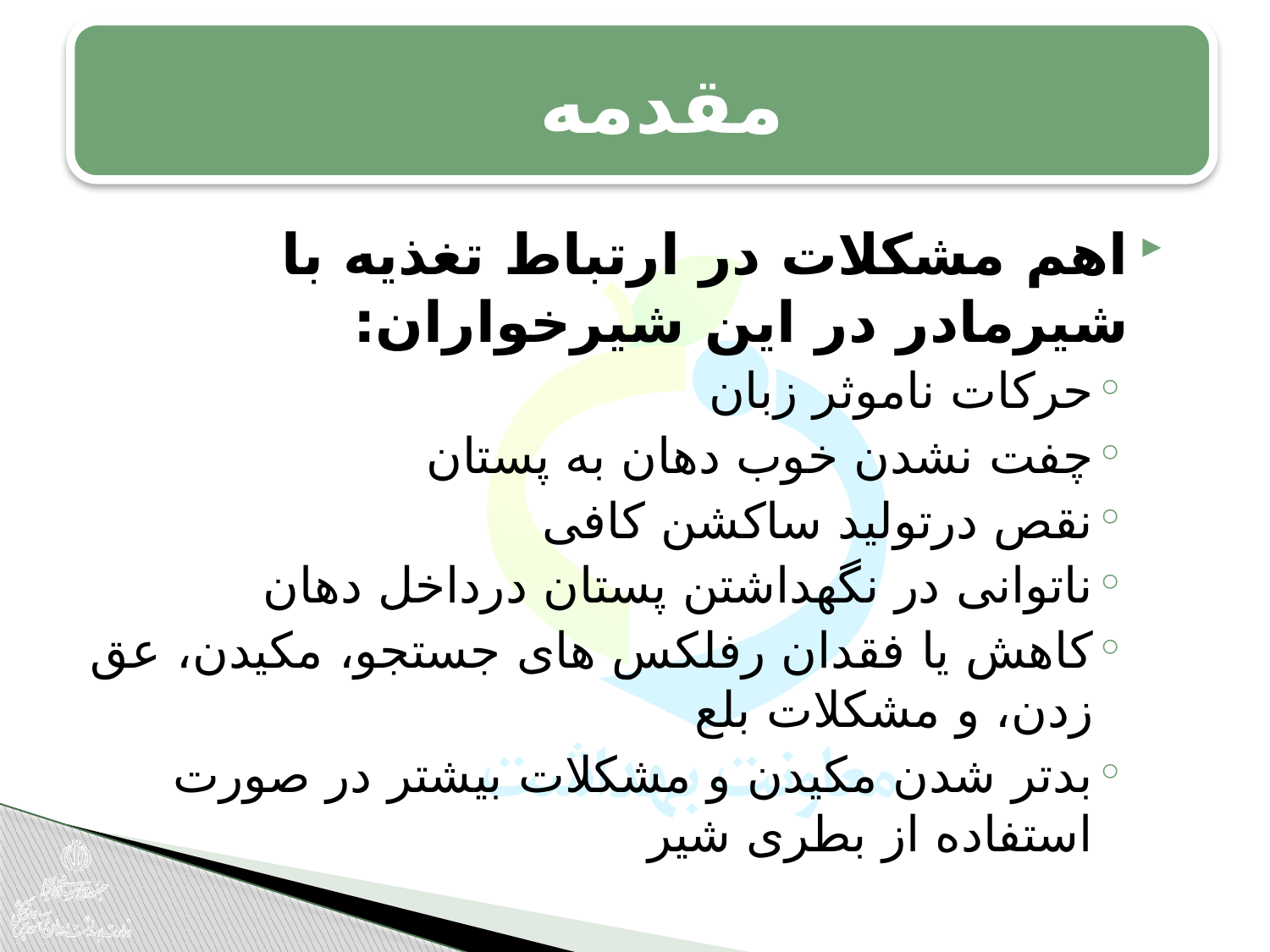

مقدمه
اهم مشکلات در ارتباط تغذیه با شیرمادر در این شیرخواران:
حرکات ناموثر زبان
چفت نشدن خوب دهان به پستان
نقص درتولید ساکشن کافی
ناتوانی در نگهداشتن پستان درداخل دهان
کاهش یا فقدان رفلکس های جستجو، مکیدن، عق زدن، و مشکلات بلع
بدتر شدن مکیدن و مشکلات بیشتر در صورت استفاده از بطری شیر